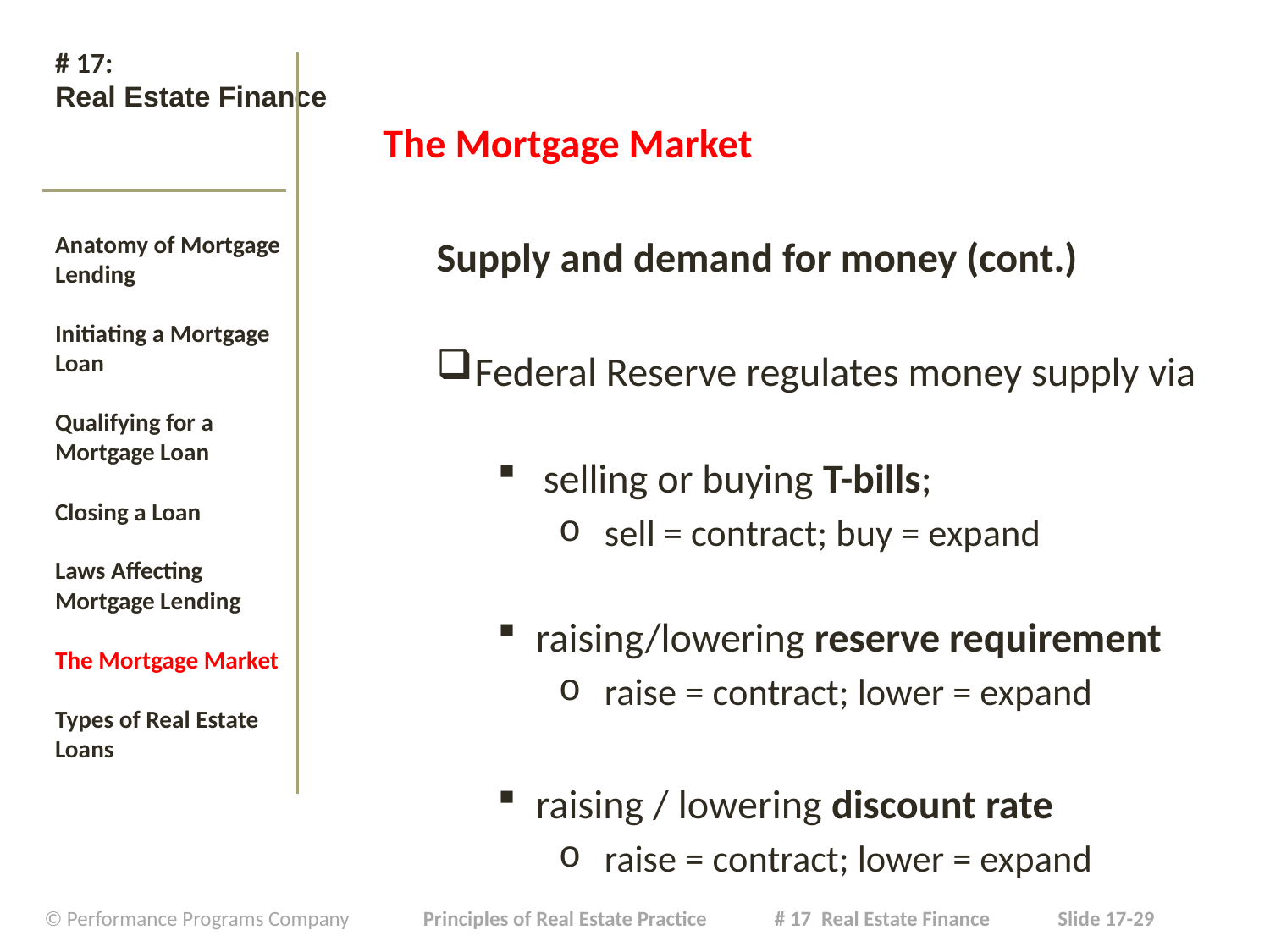

# # 17: Real Estate Finance

The Mortgage Market

Supply and demand for money (cont.)

Federal Reserve regulates money supply via
selling or buying T-bills;
sell = contract; buy = expand
raising/lowering reserve requirement
raise = contract; lower = expand

raising / lowering discount rate
raise = contract; lower = expand

Anatomy of Mortgage Lending

Initiating a Mortgage Loan

Qualifying for a Mortgage Loan

Closing a Loan

Laws Affecting Mortgage Lending

The Mortgage Market

Types of Real Estate Loans

| © Performance Programs Company Principles of Real Estate Practice # 17 Real Estate Finance Slide 17-29 |
| --- |